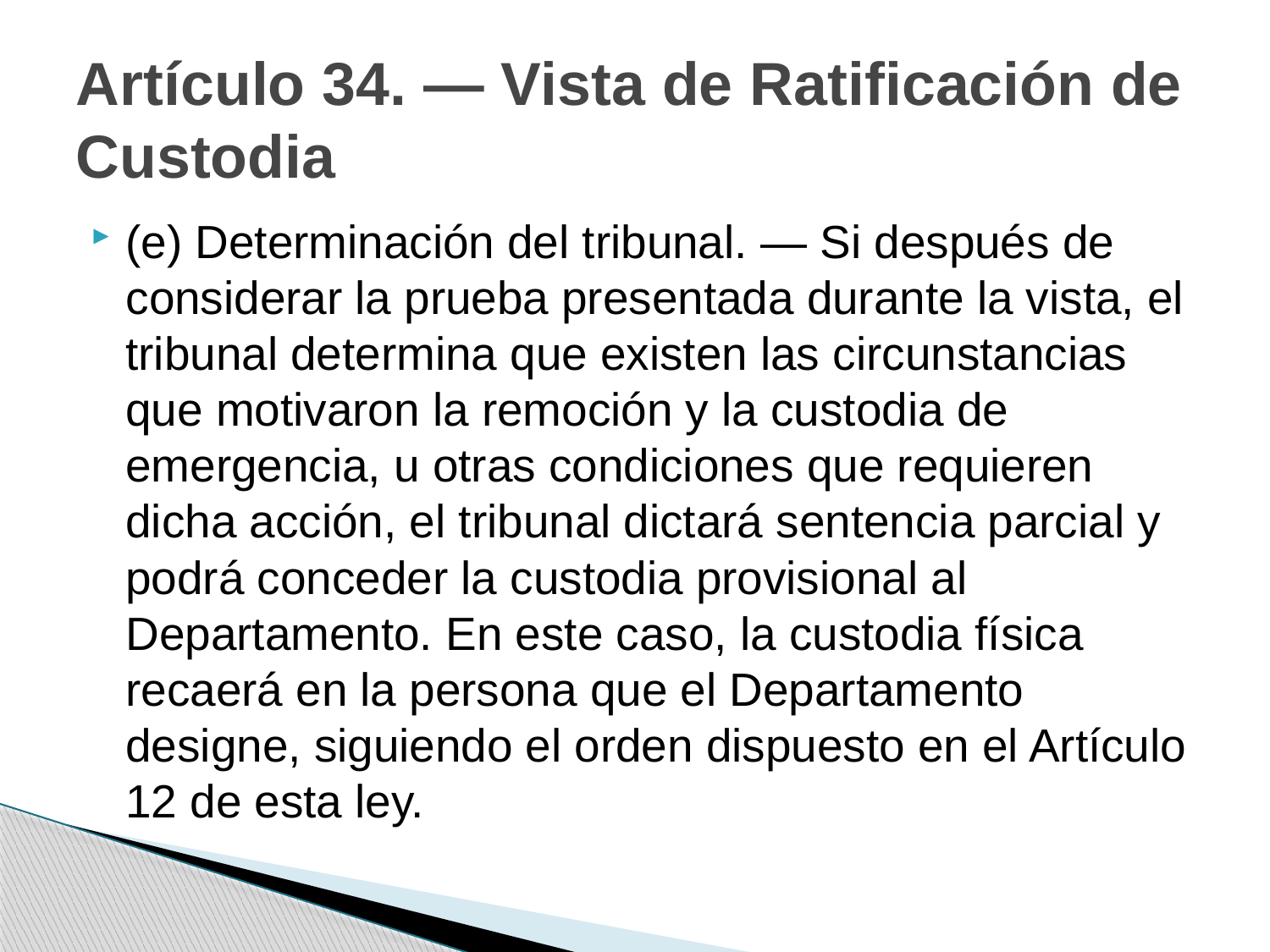

# Artículo 34. — Vista de Ratificación de Custodia
(e) Determinación del tribunal. — Si después de considerar la prueba presentada durante la vista, el tribunal determina que existen las circunstancias que motivaron la remoción y la custodia de emergencia, u otras condiciones que requieren dicha acción, el tribunal dictará sentencia parcial y podrá conceder la custodia provisional al Departamento. En este caso, la custodia física recaerá en la persona que el Departamento designe, siguiendo el orden dispuesto en el Artículo 12 de esta ley.